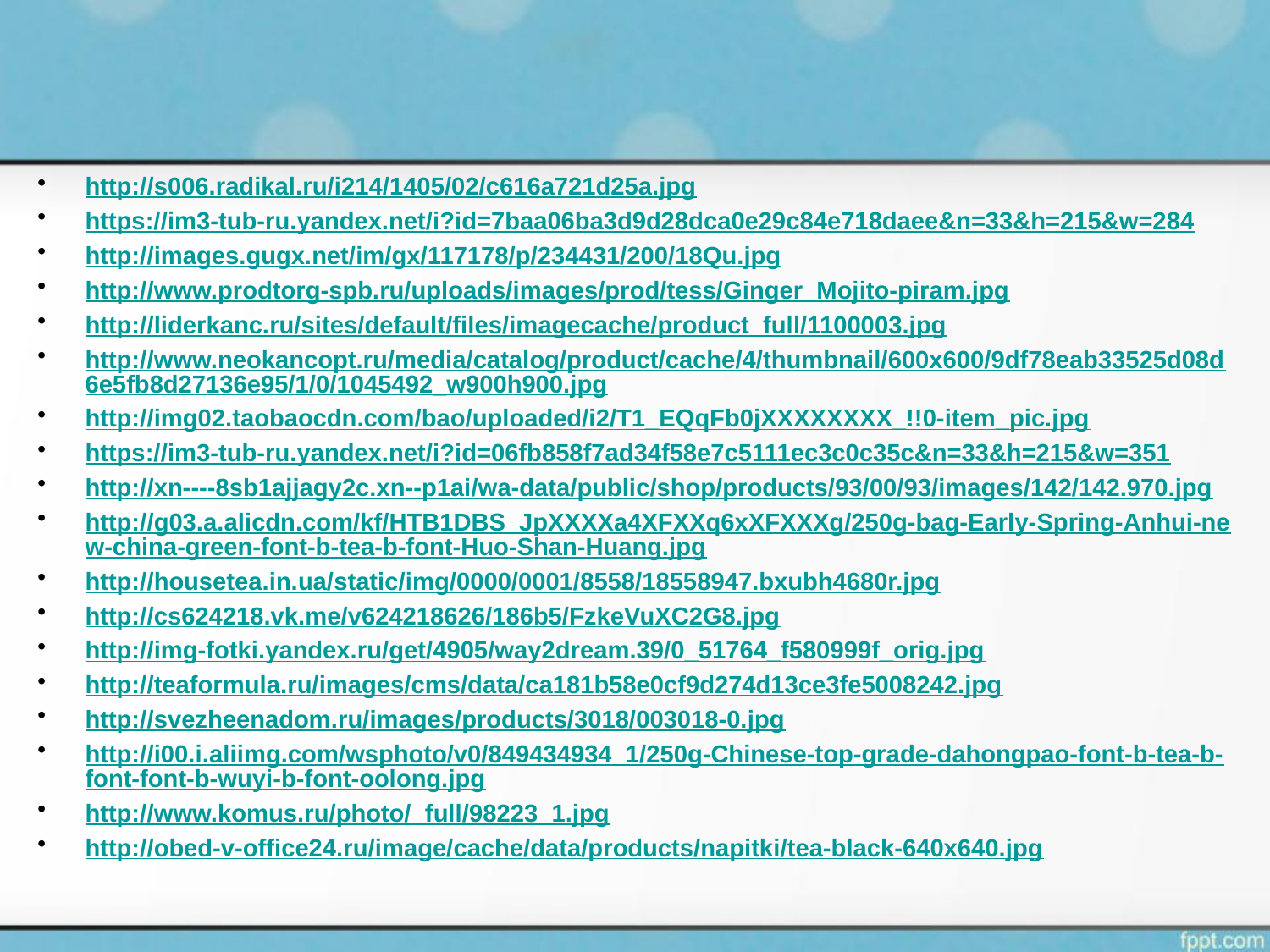

http://s006.radikal.ru/i214/1405/02/c616a721d25a.jpg
https://im3-tub-ru.yandex.net/i?id=7baa06ba3d9d28dca0e29c84e718daee&n=33&h=215&w=284
http://images.gugx.net/im/gx/117178/p/234431/200/18Qu.jpg
http://www.prodtorg-spb.ru/uploads/images/prod/tess/Ginger_Mojito-piram.jpg
http://liderkanc.ru/sites/default/files/imagecache/product_full/1100003.jpg
http://www.neokancopt.ru/media/catalog/product/cache/4/thumbnail/600x600/9df78eab33525d08d6e5fb8d27136e95/1/0/1045492_w900h900.jpg
http://img02.taobaocdn.com/bao/uploaded/i2/T1_EQqFb0jXXXXXXXX_!!0-item_pic.jpg
https://im3-tub-ru.yandex.net/i?id=06fb858f7ad34f58e7c5111ec3c0c35c&n=33&h=215&w=351
http://xn----8sb1ajjagy2c.xn--p1ai/wa-data/public/shop/products/93/00/93/images/142/142.970.jpg
http://g03.a.alicdn.com/kf/HTB1DBS_JpXXXXa4XFXXq6xXFXXXg/250g-bag-Early-Spring-Anhui-new-china-green-font-b-tea-b-font-Huo-Shan-Huang.jpg
http://housetea.in.ua/static/img/0000/0001/8558/18558947.bxubh4680r.jpg
http://cs624218.vk.me/v624218626/186b5/FzkeVuXC2G8.jpg
http://img-fotki.yandex.ru/get/4905/way2dream.39/0_51764_f580999f_orig.jpg
http://teaformula.ru/images/cms/data/ca181b58e0cf9d274d13ce3fe5008242.jpg
http://svezheenadom.ru/images/products/3018/003018-0.jpg
http://i00.i.aliimg.com/wsphoto/v0/849434934_1/250g-Chinese-top-grade-dahongpao-font-b-tea-b-font-font-b-wuyi-b-font-oolong.jpg
http://www.komus.ru/photo/_full/98223_1.jpg
http://obed-v-office24.ru/image/cache/data/products/napitki/tea-black-640x640.jpg